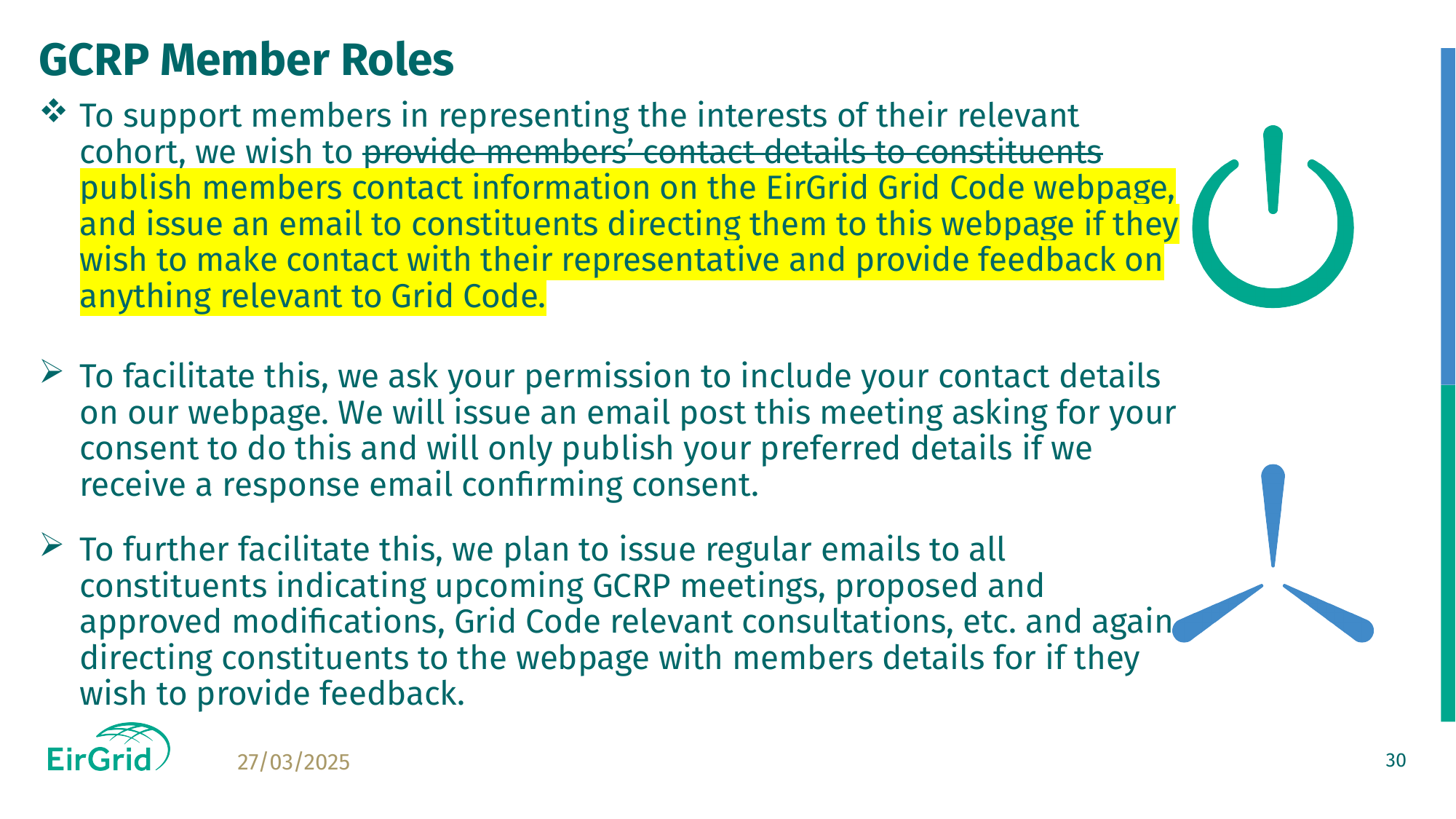

# GCRP Member Roles
To support members in representing the interests of their relevant cohort, we wish to provide members’ contact details to constituents publish members contact information on the EirGrid Grid Code webpage, and issue an email to constituents directing them to this webpage if they wish to make contact with their representative and provide feedback on anything relevant to Grid Code.

To facilitate this, we ask your permission to include your contact details on our webpage. We will issue an email post this meeting asking for your consent to do this and will only publish your preferred details if we receive a response email confirming consent.

To further facilitate this, we plan to issue regular emails to all constituents indicating upcoming GCRP meetings, proposed and approved modifications, Grid Code relevant consultations, etc. and again directing constituents to the webpage with members details for if they wish to provide feedback.

30
27/03/2025